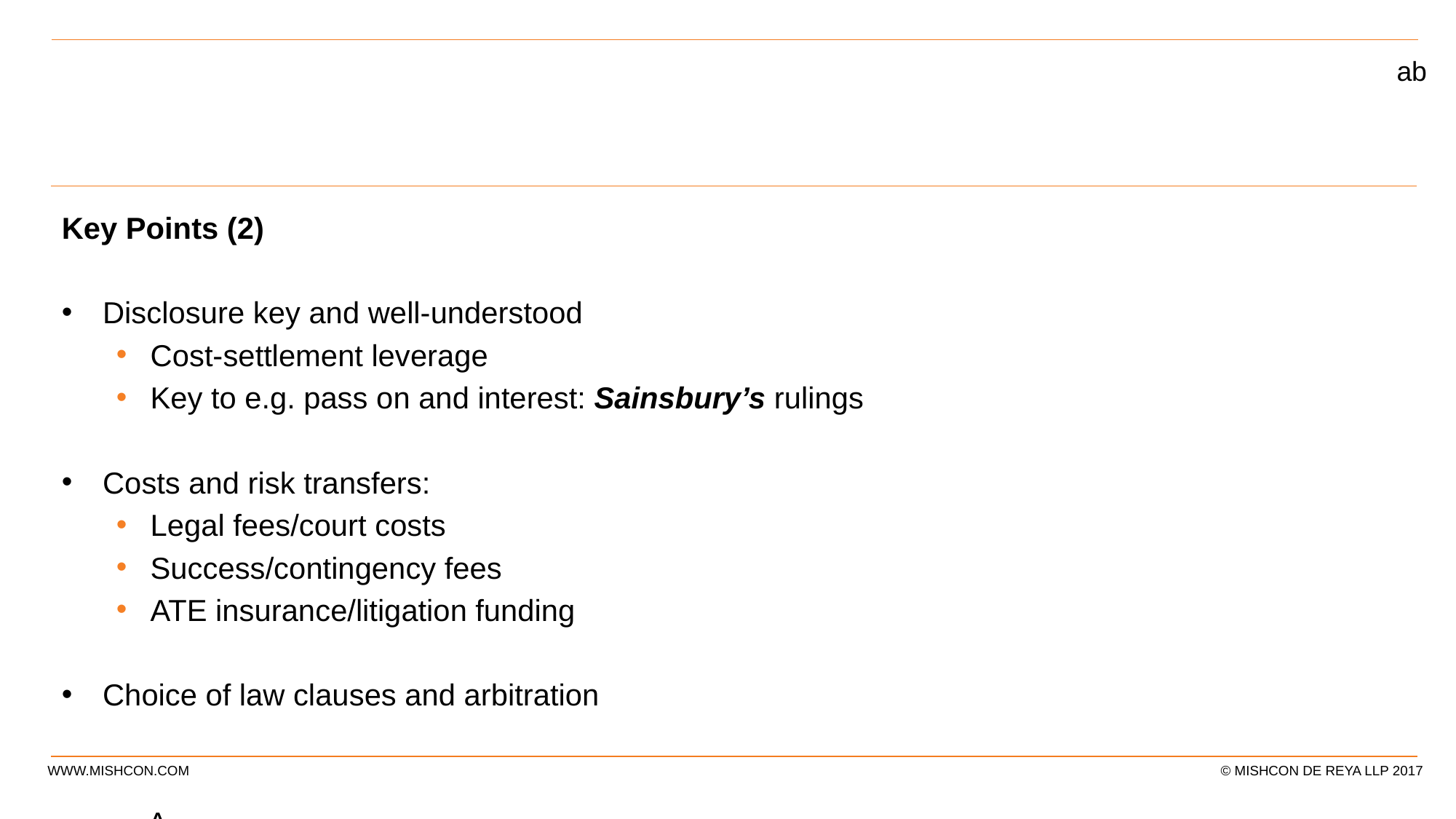

#
Key Points (2)

Disclosure key and well-understood
Cost-settlement leverage
Key to e.g. pass on and interest: Sainsbury’s rulings

Costs and risk transfers:
Legal fees/court costs
Success/contingency fees
ATE insurance/litigation funding

Choice of law clauses and arbitration

A